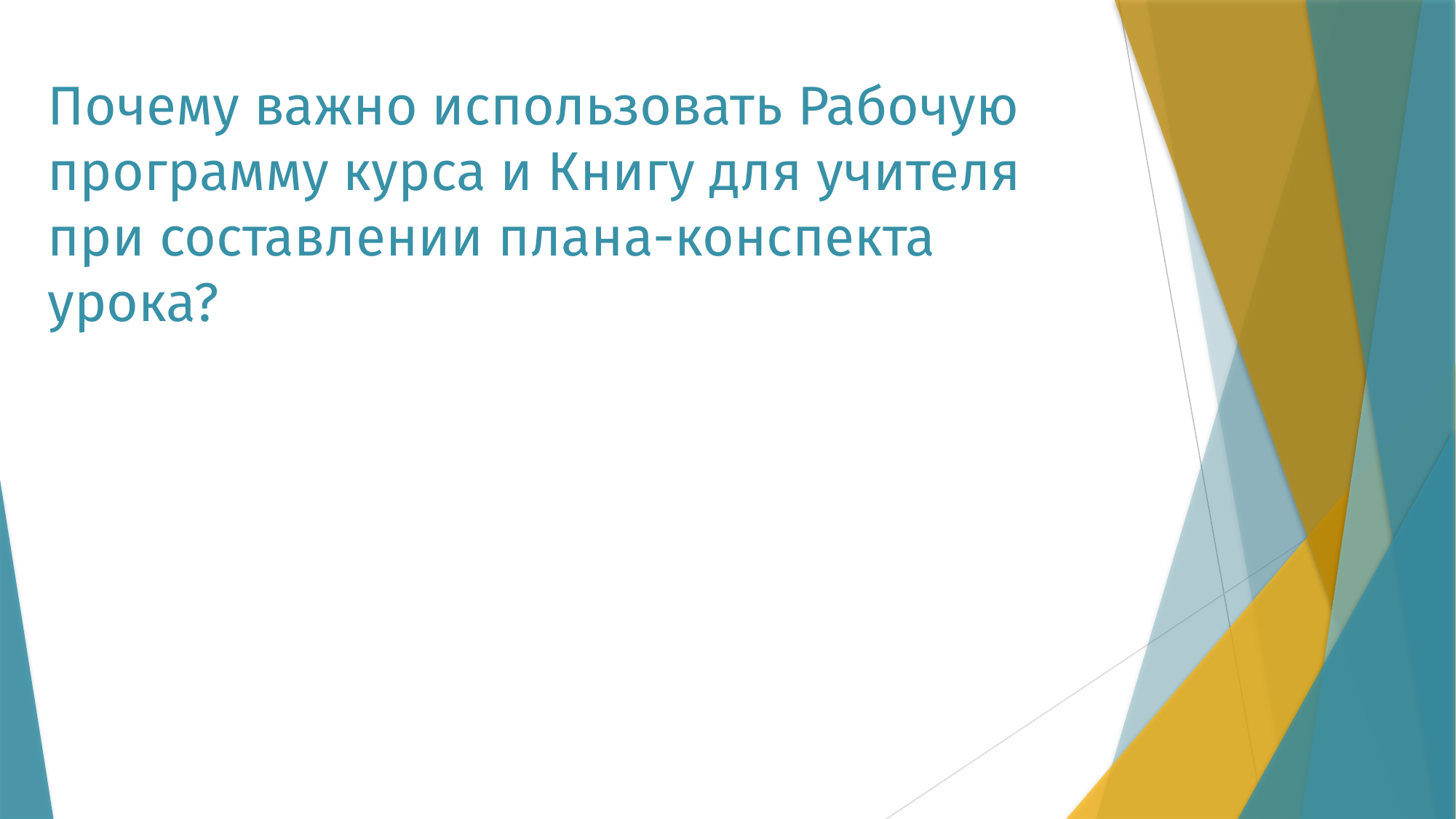

# Почему важно использовать Рабочую программу курса и Книгу для учителя при составлении плана-конспекта урока?